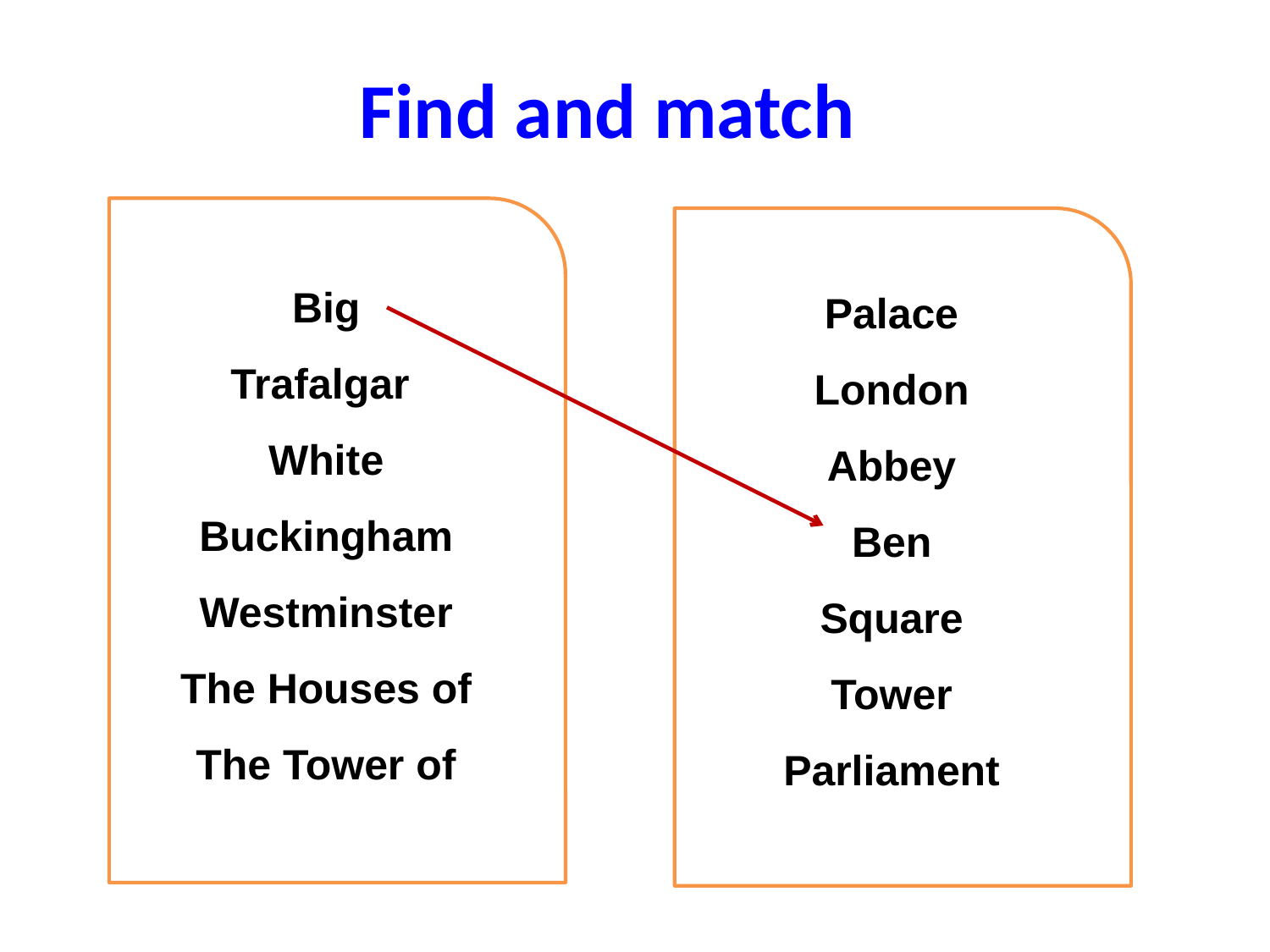

# Find and match
Big
Trafalgar
White
Buckingham
Westminster
The Houses of
The Tower of

Palace
London
Abbey
Ben
Square
Tower
Parliament